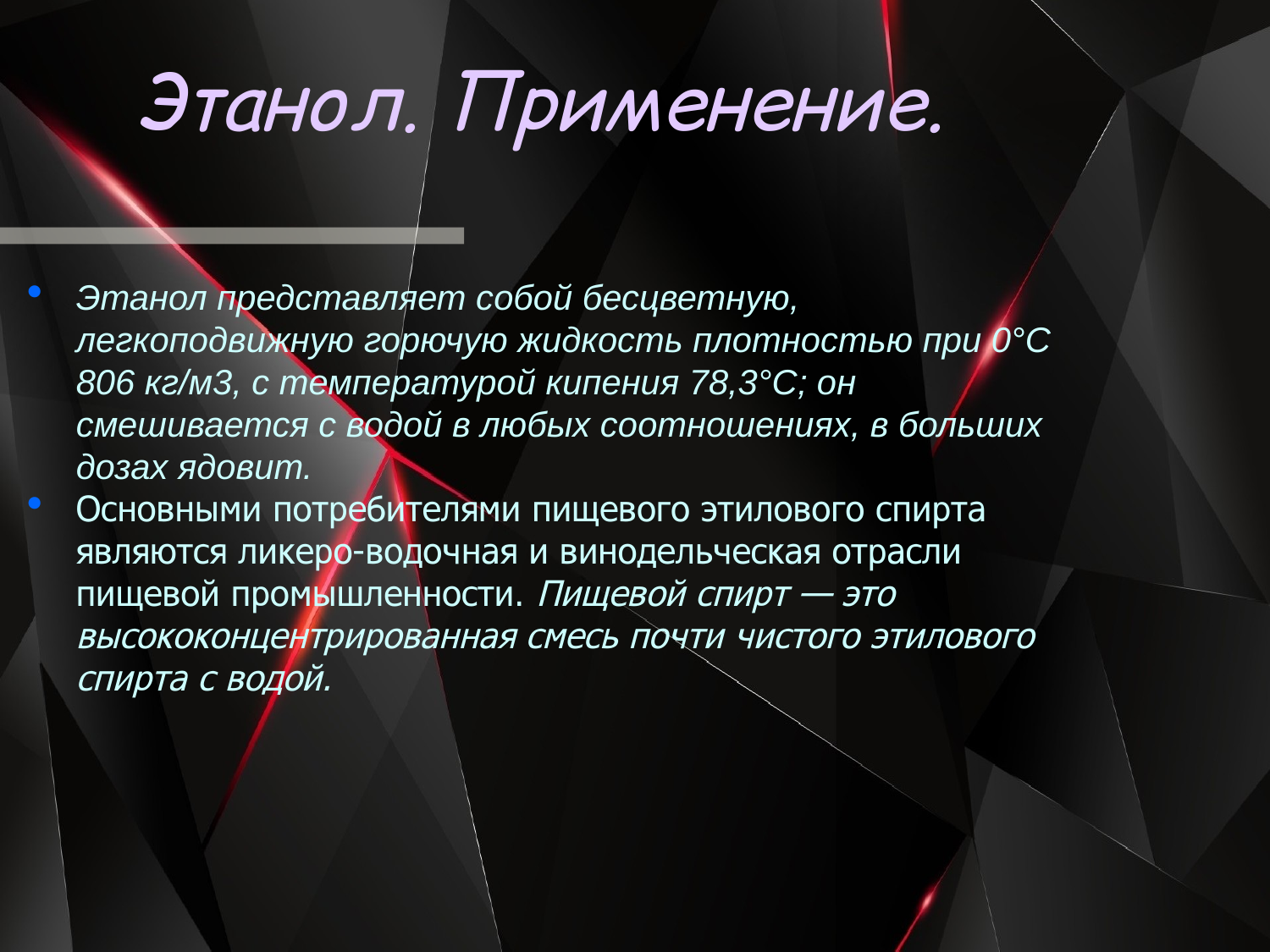

Этанол. Применение.
Этанол представляет собой бесцветную, легкоподвижную горючую жидкость плотностью при 0°С 806 кг/м3, с температурой кипения 78,3°С; он смешивается с водой в любых соотношениях, в больших дозах ядовит.
Основными потребителями пищевого этилового спирта являются ликеро-водочная и винодельческая отрасли пищевой промышленности. Пищевой спирт — это высококонцентрированная смесь почти чистого этилового спирта с водой.